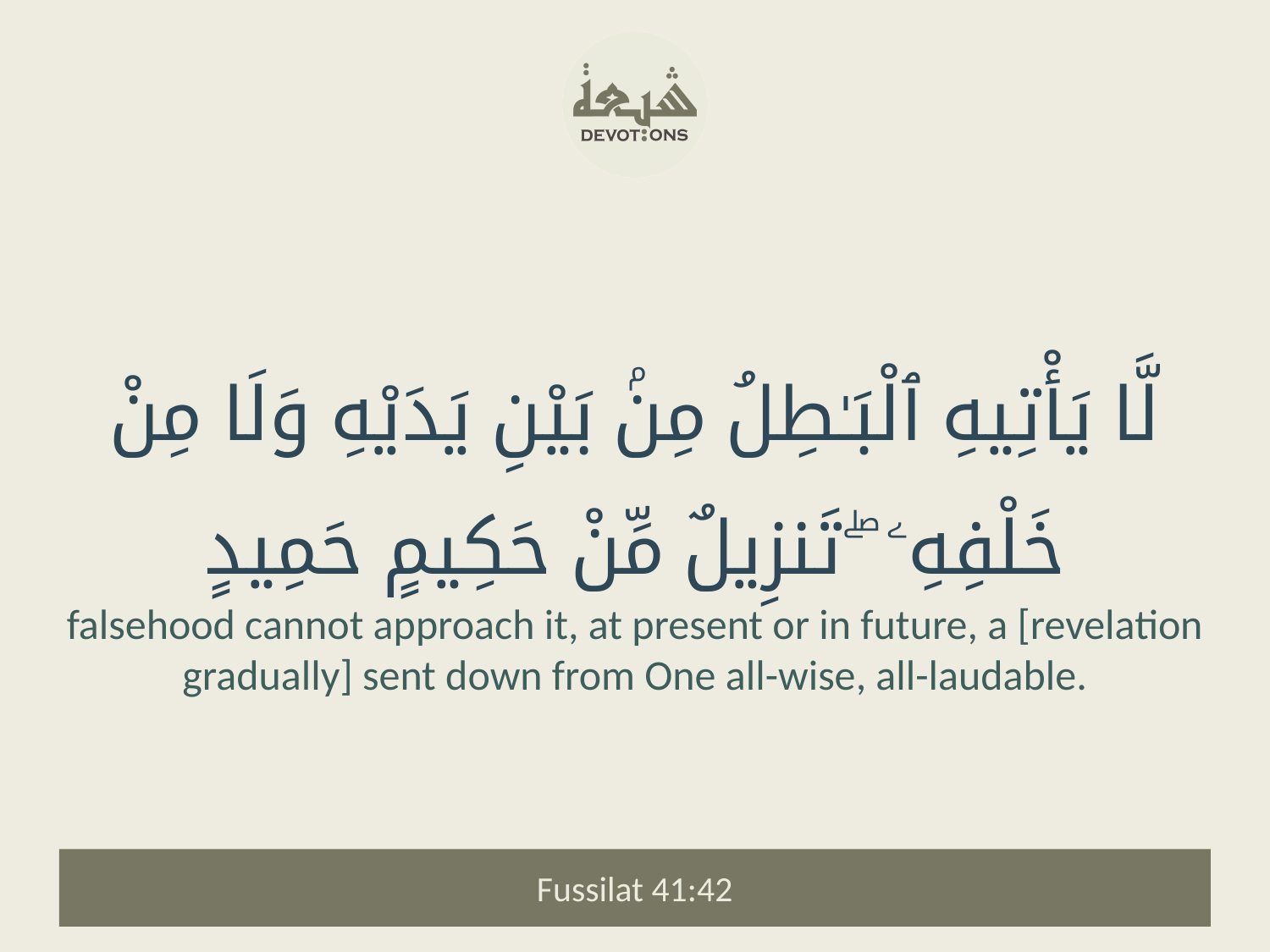

لَّا يَأْتِيهِ ٱلْبَـٰطِلُ مِنۢ بَيْنِ يَدَيْهِ وَلَا مِنْ خَلْفِهِۦ ۖ تَنزِيلٌ مِّنْ حَكِيمٍ حَمِيدٍ
falsehood cannot approach it, at present or in future, a [revelation gradually] sent down from One all-wise, all-laudable.
Fussilat 41:42